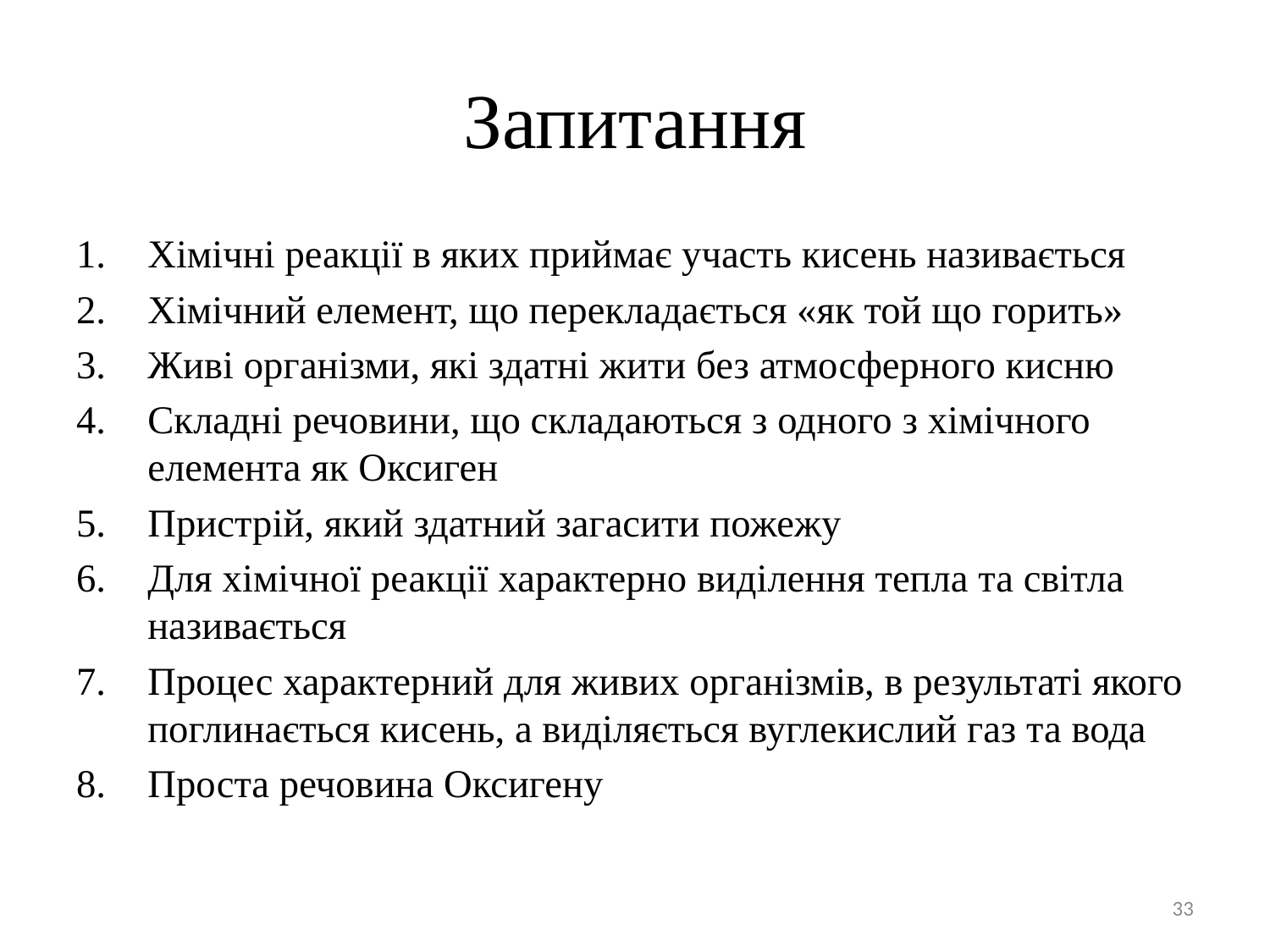

# Запитання
Хімічні реакції в яких приймає участь кисень називається
Хімічний елемент, що перекладається «як той що горить»
Живі організми, які здатні жити без атмосферного кисню
Складні речовини, що складаються з одного з хімічного елемента як Оксиген
Пристрій, який здатний загасити пожежу
Для хімічної реакції характерно виділення тепла та світла називається
Процес характерний для живих організмів, в результаті якого поглинається кисень, а виділяється вуглекислий газ та вода
Проста речовина Оксигену

33